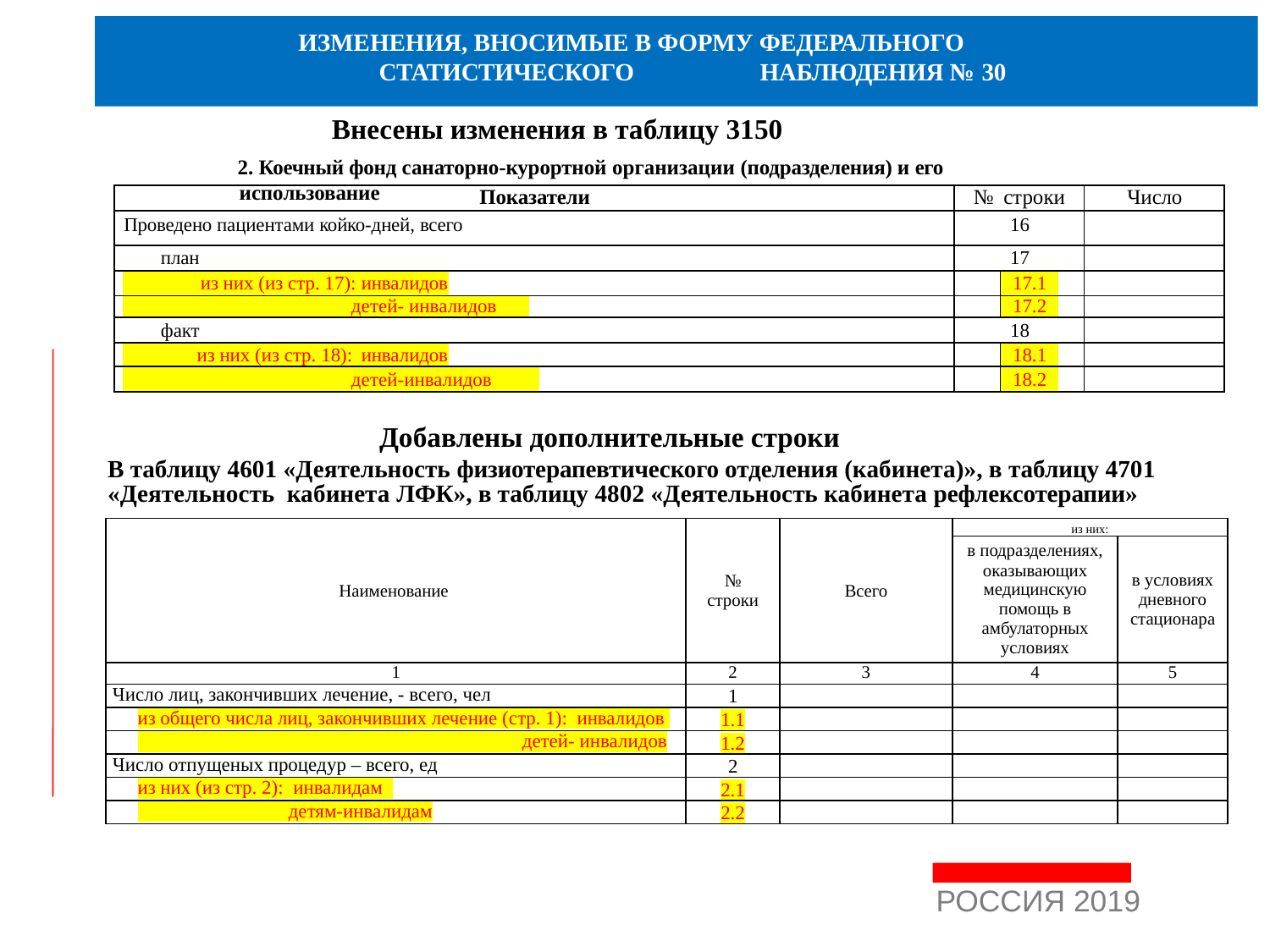

ИЗМЕНЕНИЯ, ВНОСИМЫЕ В ФОРМУ ФЕДЕРАЛЬНОГО  СТАТИСТИЧЕСКОГО	НАБЛЮДЕНИЯ № 30
Внесены изменения в таблицу 3150
2. Коечный фонд санаторно-курортной организации (подразделения) и его использование
| Показатели |  |  |  |  | № строки |  |  | Число |
| --- | --- | --- | --- | --- | --- | --- | --- | --- |
| Проведено пациентами койко-дней, всего |  |  |  |  | 16 |  |  |  |
| план |  |  |  |  | 17 |  |  |  |
|  | из них (из стр. 17): инвалидов |  |  |  |  | 17.1 |  |  |
|  | детей- инвалидов |  |  |  |  | 17.2 |  |  |
| факт |  |  |  |  | 18 |  |  |  |
|  | из них (из стр. 18): инвалидов |  |  |  |  | 18.1 |  |  |
|  | детей-инвалидов |  |  |  |  | 18.2 |  |  |

Добавлены дополнительные строки
В таблицу 4601 «Деятельность физиотерапевтического отделения (кабинета)», в таблицу 4701 «Деятельность  кабинета ЛФК», в таблицу 4802 «Деятельность кабинета рефлексотерапии»
| Наименование | № строки | Всего | из них: |  |
| --- | --- | --- | --- | --- |
|  |  |  | в подразделениях, оказывающих медицинскую помощь в амбулаторных условиях | в условиях дневного стационара |
| 1 | 2 | 3 | 4 | 5 |
| Число лиц, закончивших лечение, - всего, чел | 1 |  |  |  |
| из общего числа лиц, закончивших лечение (стр. 1): инвалидов | 1.1 |  |  |  |
| детей- инвалидов | 1.2 |  |  |  |
| Число отпущеных процедур – всего, ед | 2 |  |  |  |
| из них (из стр. 2): инвалидам | 2.1 |  |  |  |
| детям-инвалидам | 2.2 |  |  |  |

РОССИЯ 2019